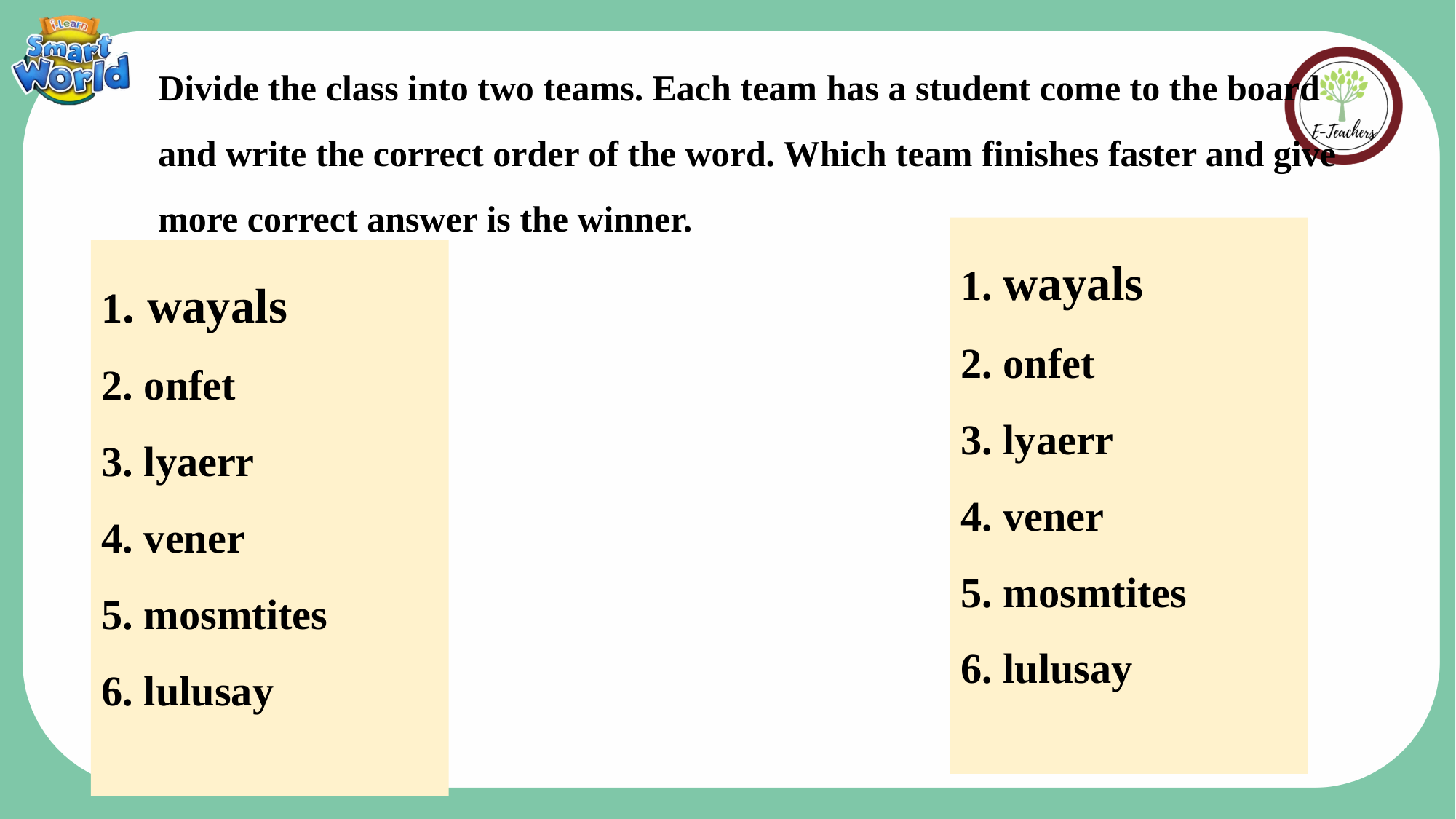

Divide the class into two teams. Each team has a student come to the board and write the correct order of the word. Which team finishes faster and give more correct answer is the winner.
1. wayals
2. onfet
3. lyaerr
4. vener
5. mosmtites
6. lulusay

1. wayals
2. onfet
3. lyaerr
4. vener
5. mosmtites
6. lulusay